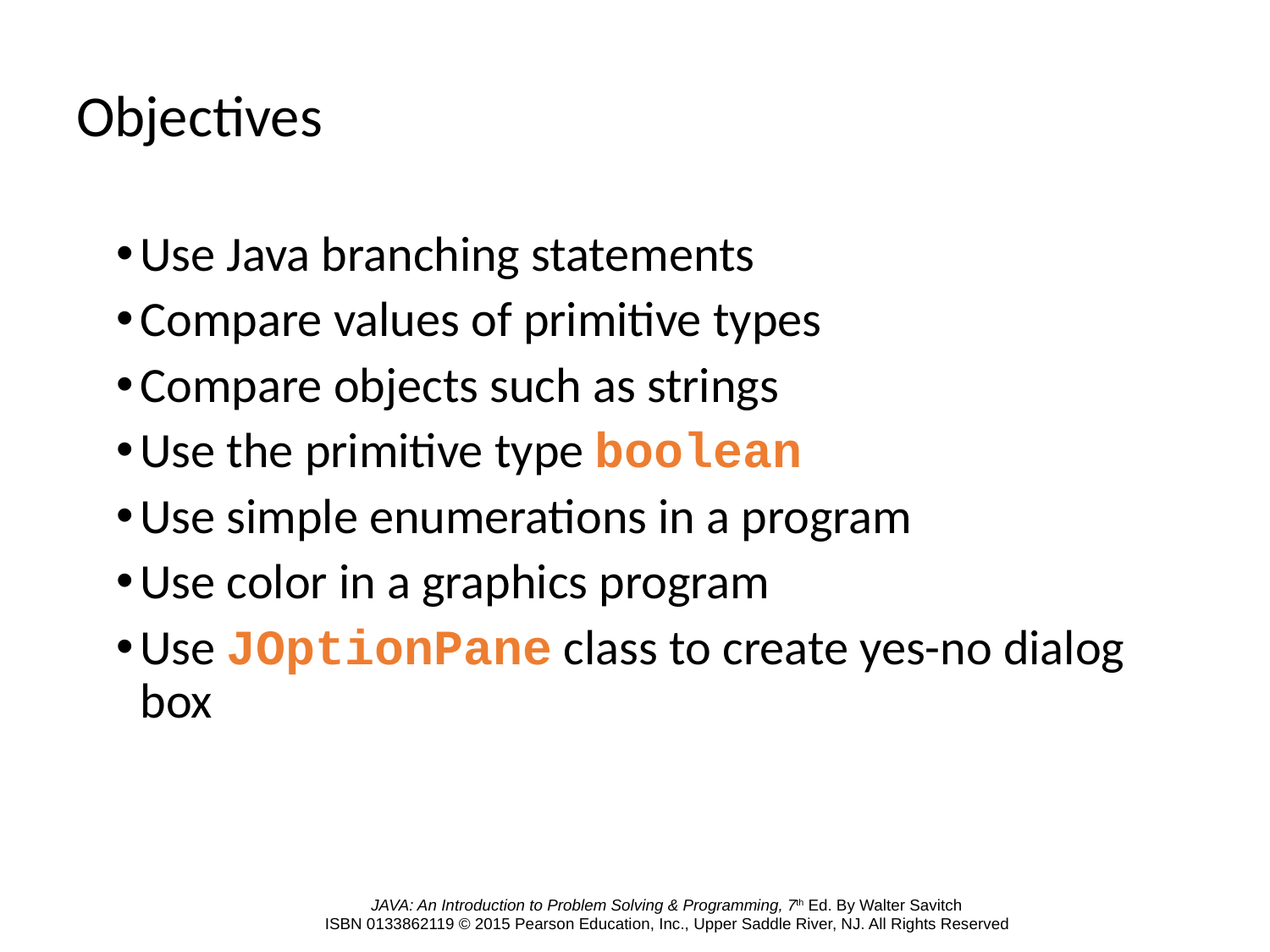

# Objectives
Use Java branching statements
Compare values of primitive types
Compare objects such as strings
Use the primitive type boolean
Use simple enumerations in a program
Use color in a graphics program
Use JOptionPane class to create yes-no dialog box